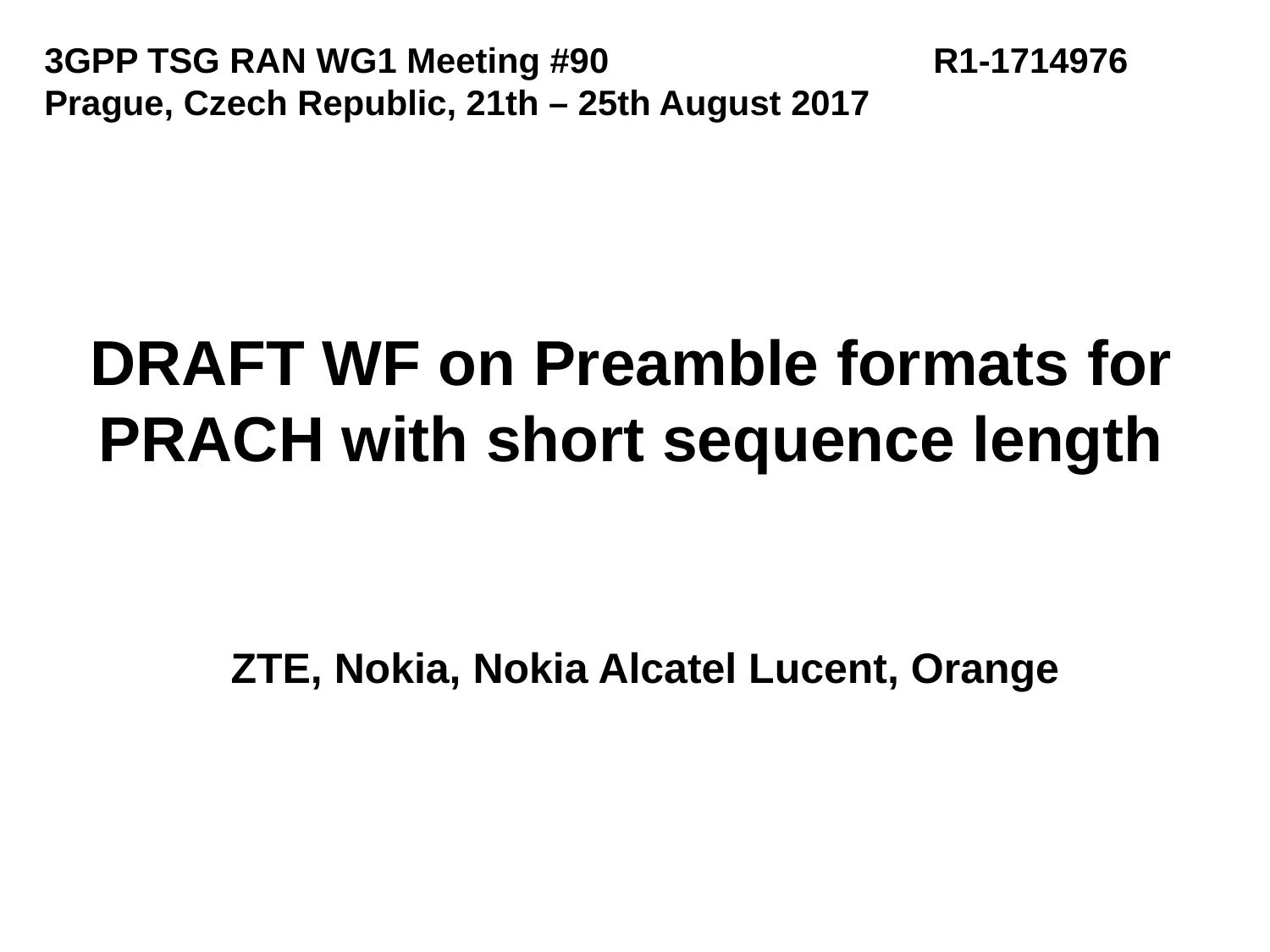

3GPP TSG RAN WG1 Meeting #90 			R1-1714976
Prague, Czech Republic, 21th – 25th August 2017

# DRAFT WF on Preamble formats for PRACH with short sequence length
ZTE, Nokia, Nokia Alcatel Lucent, Orange